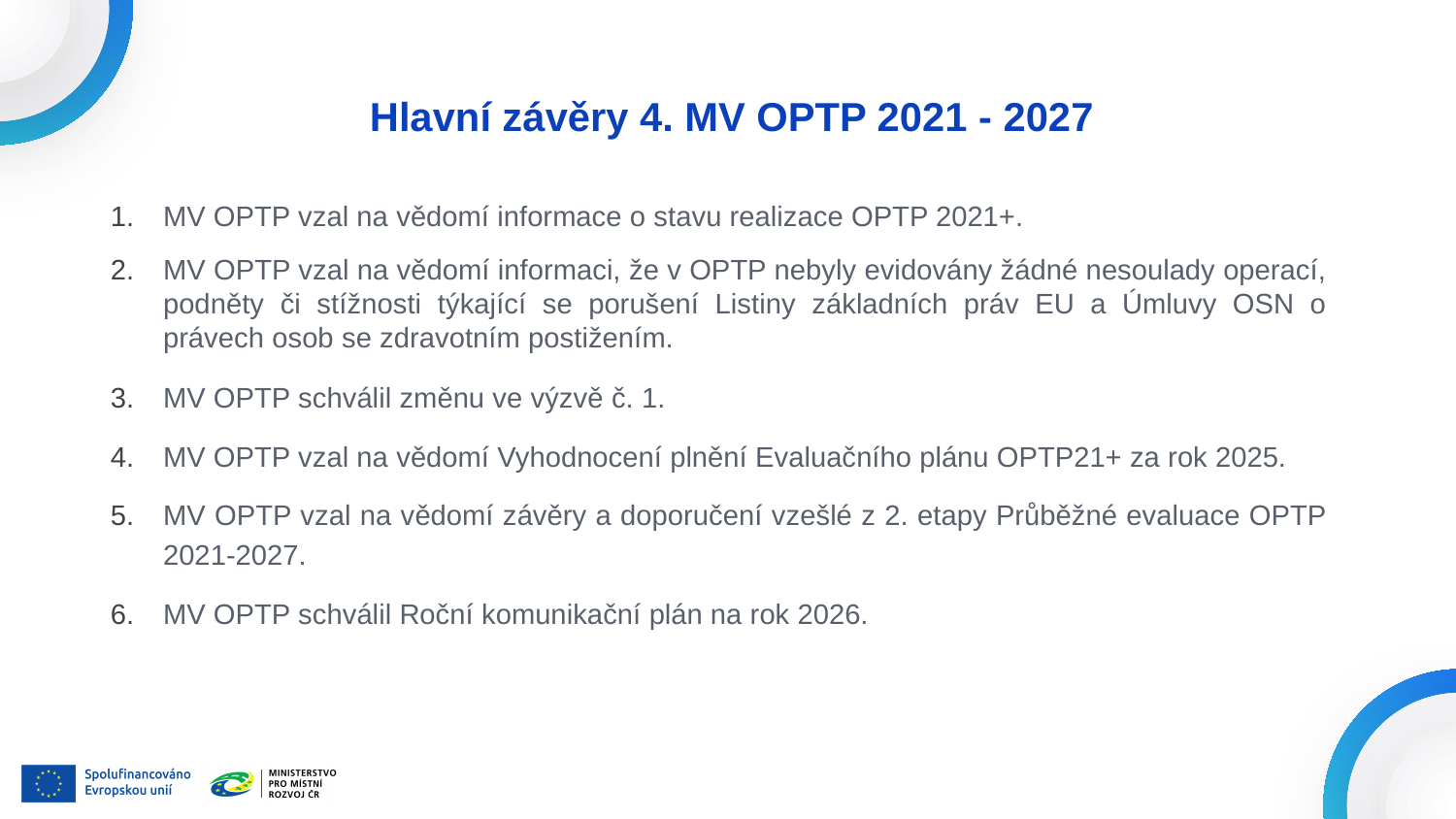

# Hlavní závěry 4. MV OPTP 2021 - 2027
MV OPTP vzal na vědomí informace o stavu realizace OPTP 2021+.
MV OPTP vzal na vědomí informaci, že v OPTP nebyly evidovány žádné nesoulady operací, podněty či stížnosti týkající se porušení Listiny základních práv EU a Úmluvy OSN o právech osob se zdravotním postižením.
MV OPTP schválil změnu ve výzvě č. 1.
MV OPTP vzal na vědomí Vyhodnocení plnění Evaluačního plánu OPTP21+ za rok 2025.
MV OPTP vzal na vědomí závěry a doporučení vzešlé z 2. etapy Průběžné evaluace OPTP 2021-2027.
MV OPTP schválil Roční komunikační plán na rok 2026.